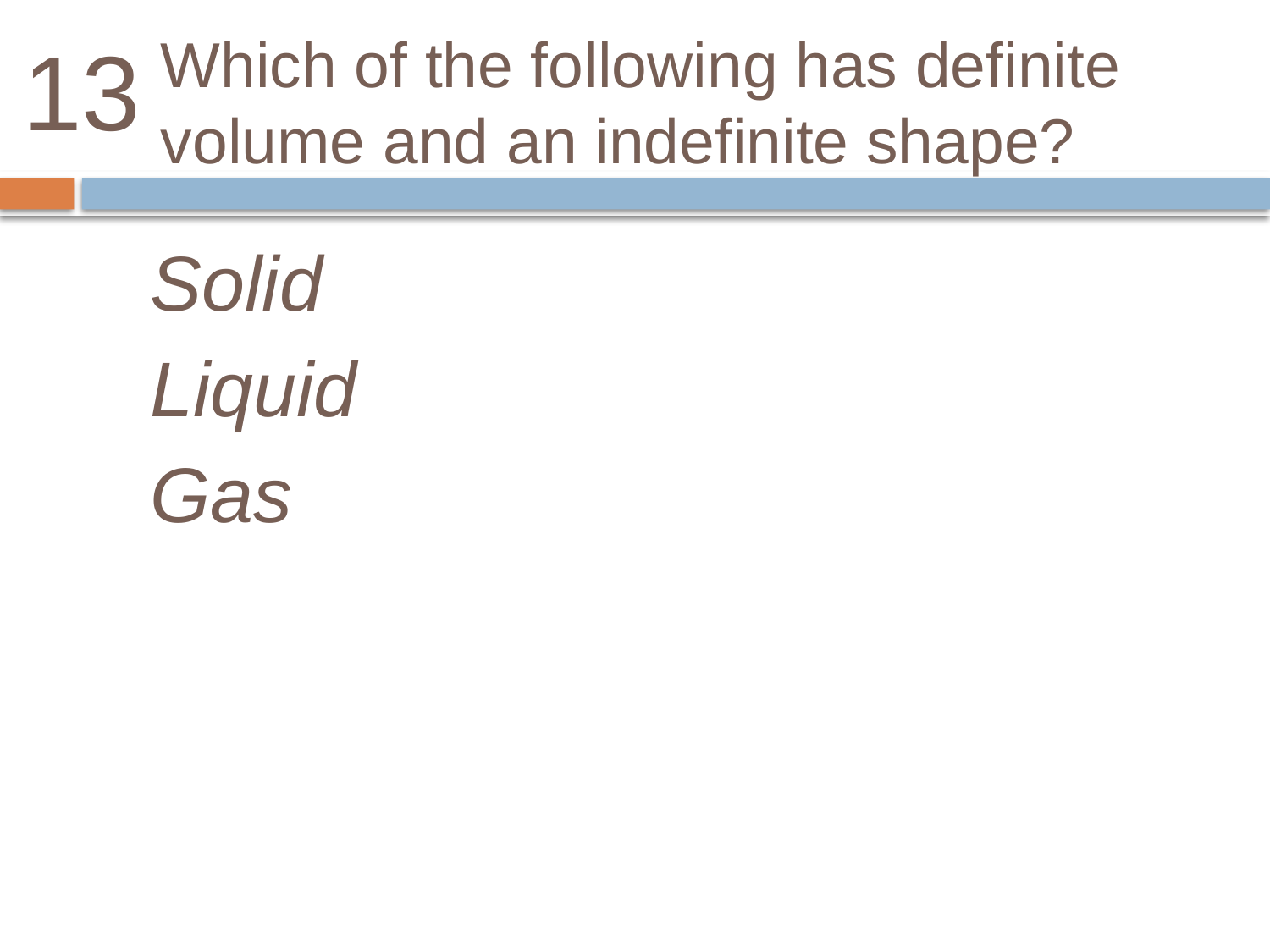

13
# Which of the following has definite volume and an indefinite shape?
Solid
Liquid
Gas